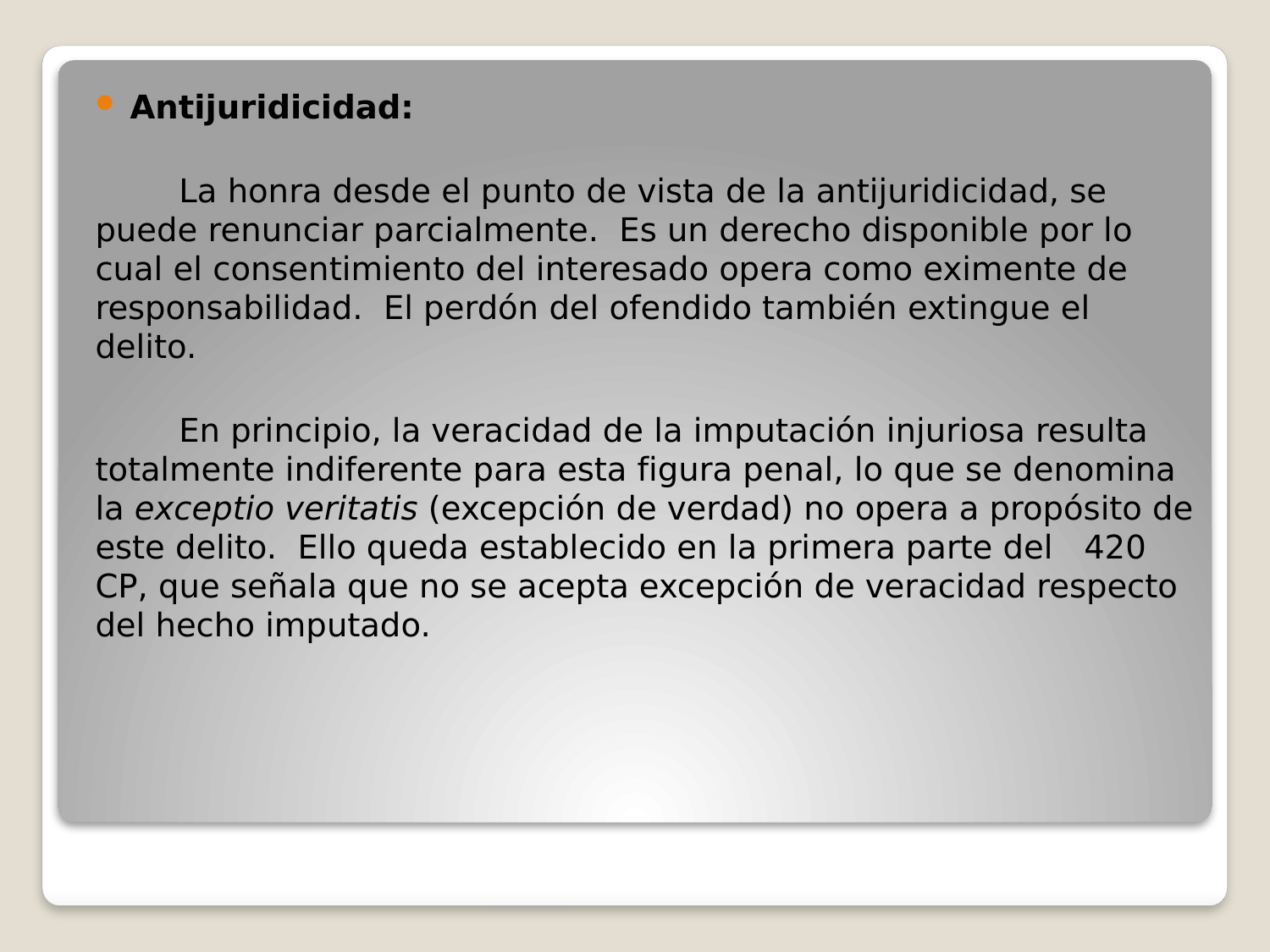

Antijuridicidad:

	La honra desde el punto de vista de la antijuridicidad, se puede renunciar parcialmente.  Es un derecho disponible por lo cual el consentimiento del interesado opera como eximente de responsabilidad.  El perdón del ofendido también extingue el delito.

	En principio, la veracidad de la imputación injuriosa resulta totalmente indiferente para esta figura penal, lo que se denomina la exceptio veritatis (excepción de verdad) no opera a propósito de este delito.  Ello queda establecido en la primera parte del   420 CP, que señala que no se acepta excepción de veracidad respecto del hecho imputado.

#